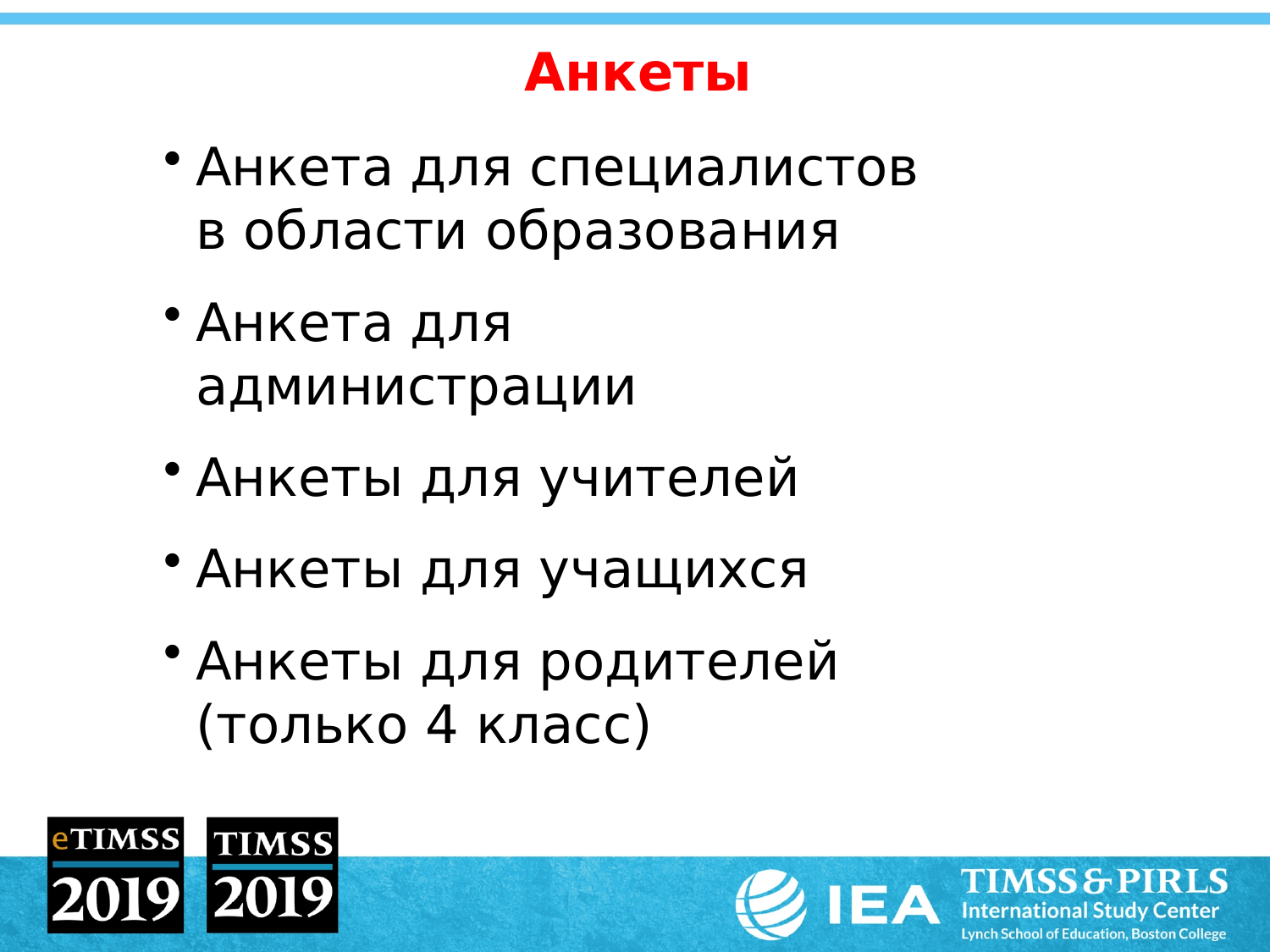

# Анкеты
Анкета для специалистов
в области образования
Анкета для
администрации
Анкеты для учителей
Анкеты для учащихся
Анкеты для родителей
(только 4 класс)